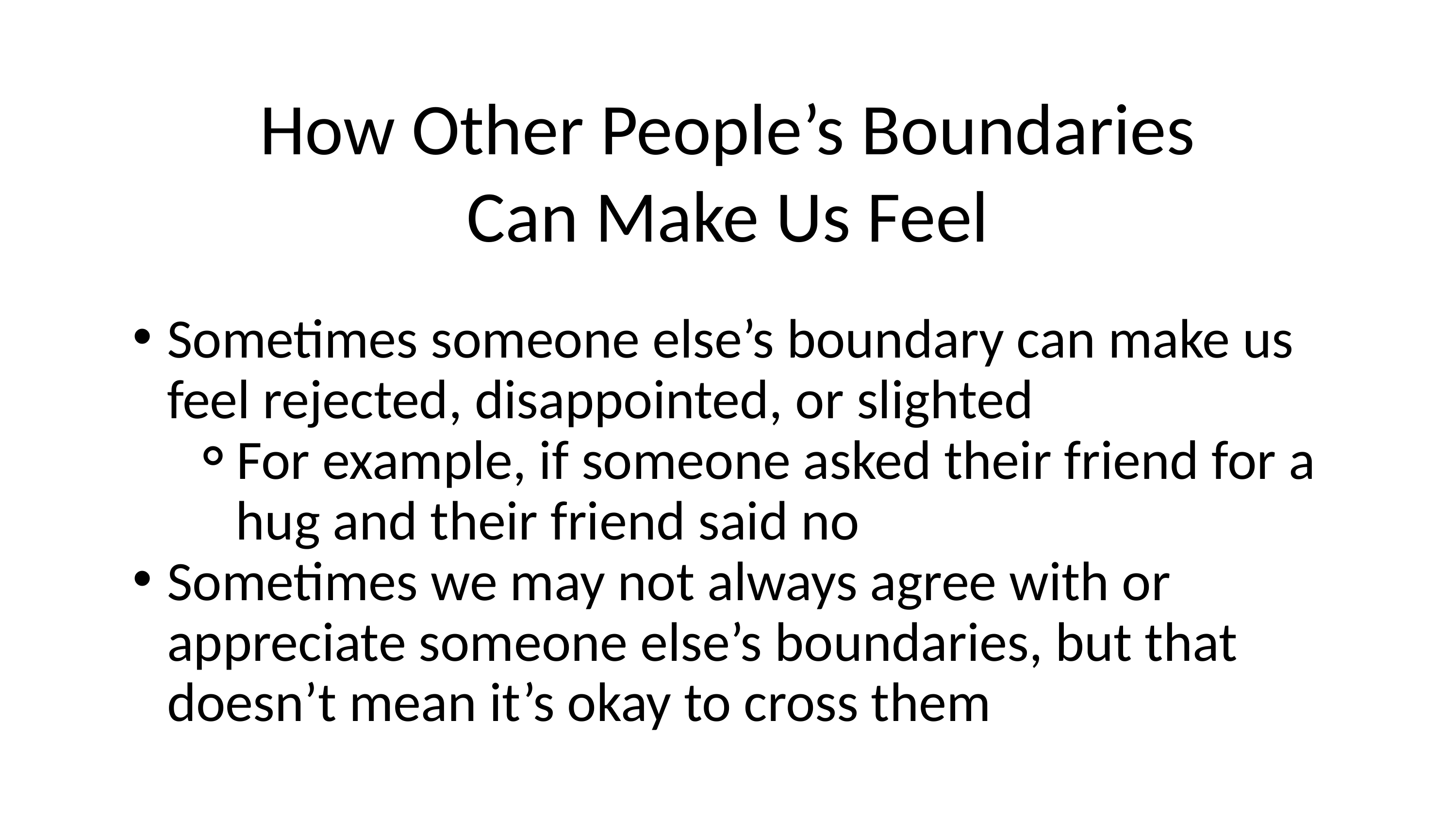

How Other People’s Boundaries Can Make Us Feel
Sometimes someone else’s boundary can make us feel rejected, disappointed, or slighted
For example, if someone asked their friend for a hug and their friend said no
Sometimes we may not always agree with or appreciate someone else’s boundaries, but that doesn’t mean it’s okay to cross them